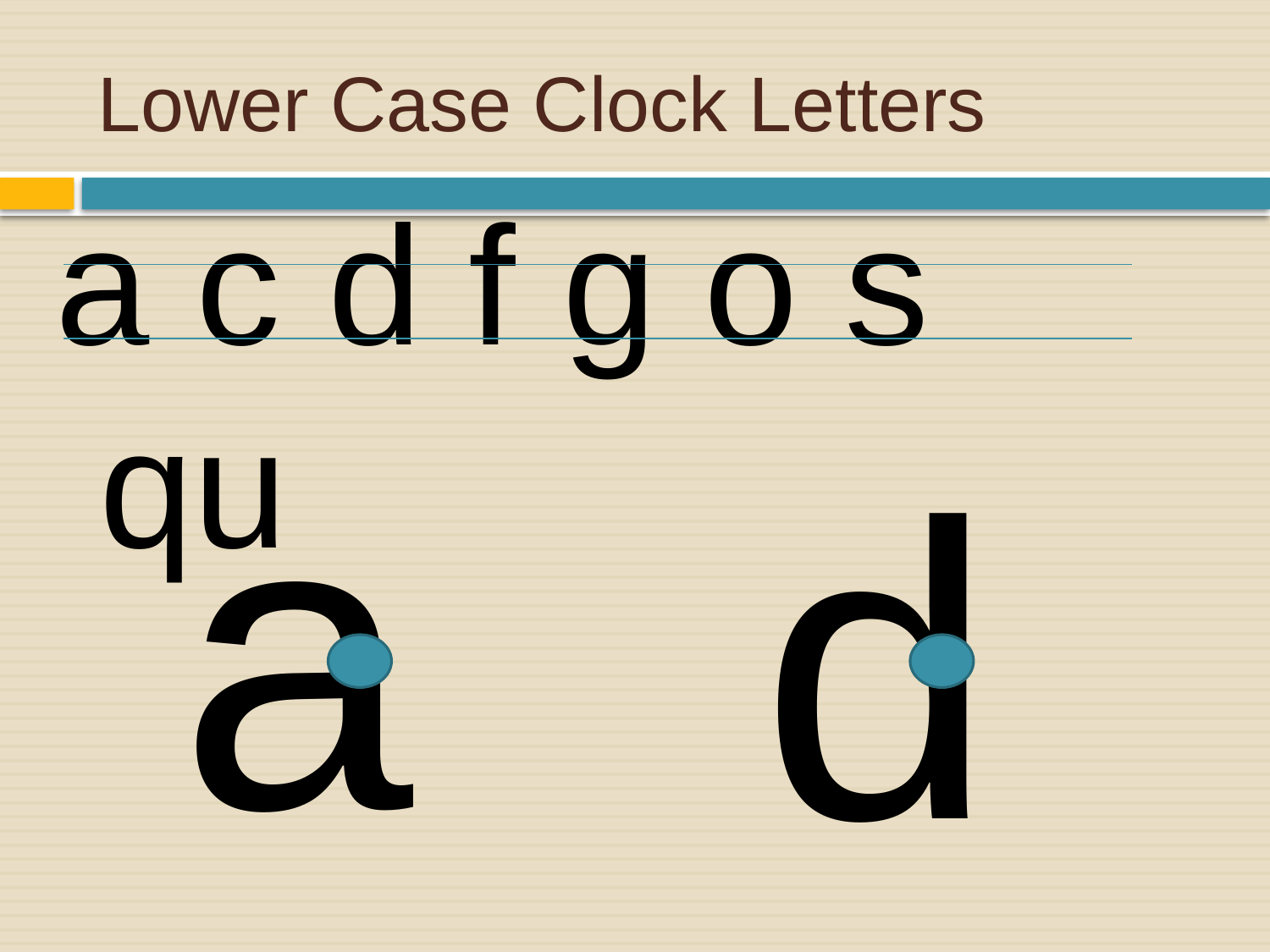

# Lower Case Clock Letters
a c d f g o s qu
a
d